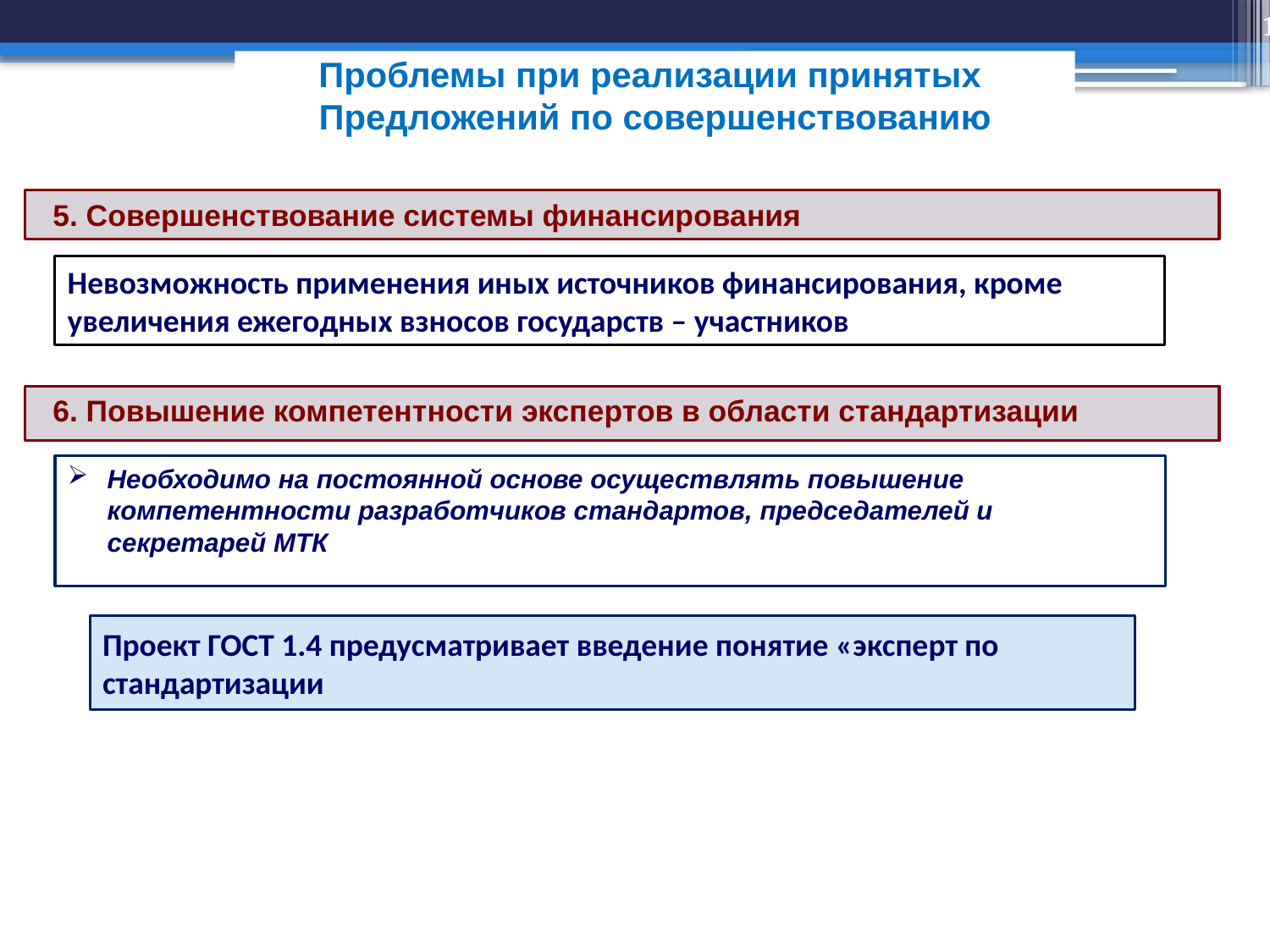

10
Проблемы при реализации принятых
Предложений по совершенствованию
5. Совершенствование системы финансирования
Невозможность применения иных источников финансирования, кроме увеличения ежегодных взносов государств – участников
6. Повышение компетентности экспертов в области стандартизации
Необходимо на постоянной основе осуществлять повышение компетентности разработчиков стандартов, председателей и секретарей МТК
Проект ГОСТ 1.4 предусматривает введение понятие «эксперт по стандартизации